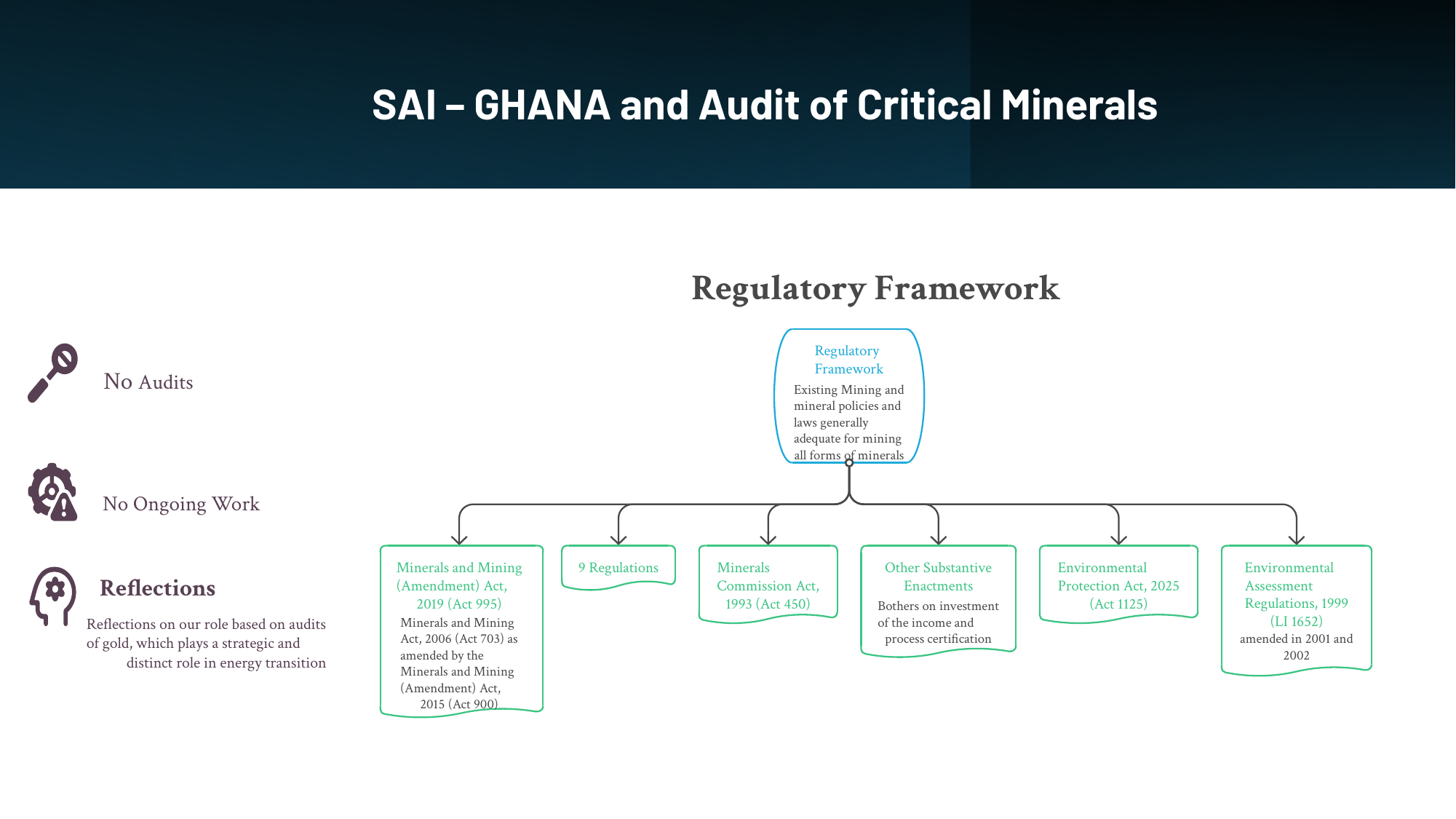

SAI – GHANA and Audit of Critical Minerals

Regulatory Framework

Regulatory
Framework
Existing Mining and
mineral policies and
laws generally
adequate for mining
all forms of minerals

Minerals and Mining
(Amendment) Act,
2019 (Act 995)
Minerals
Commission Act,
1993 (Act 450)
Environmental
Protection Act, 2025
(Act 1125)
Other Substantive
Enactments
9 Regulations
Environmental
Assessment
Regulations, 1999
(LI 1652)
Bothers on investment
of the income and
process certification
Minerals and Mining
Act, 2006 (Act 703) as
amended by the
Minerals and Mining
(Amendment) Act,
2015 (Act 900)
amended in 2001 and
2002

No Audits

No Ongoing Work

Reflections
Reflections on our role based on audits
of gold, which plays a strategic and
distinct role in energy transition